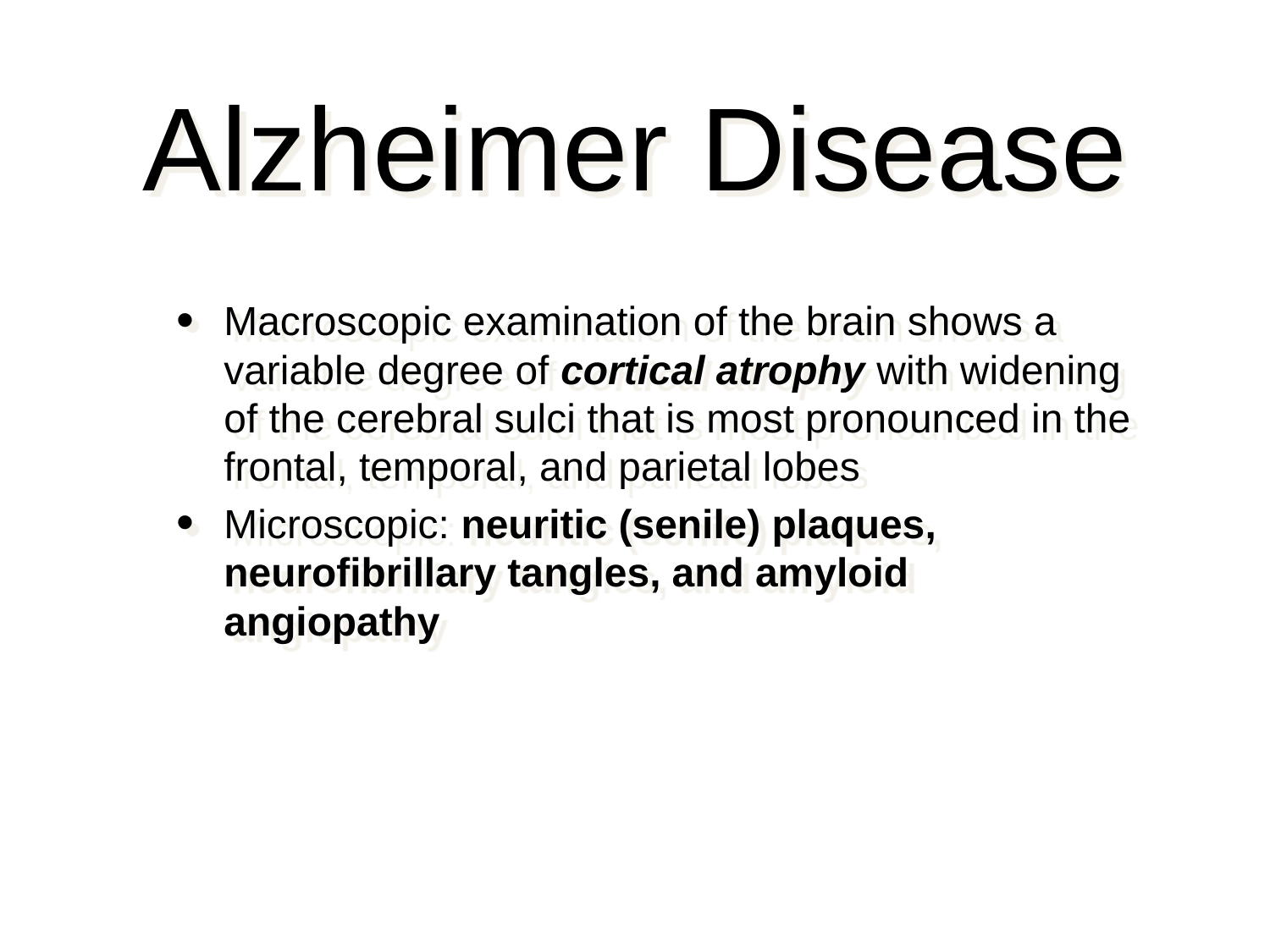

# Alzheimer Disease

Macroscopic examination of the brain shows a variable degree of cortical atrophy with widening of the cerebral sulci that is most pronounced in the frontal, temporal, and parietal lobes
Microscopic: neuritic (senile) plaques, neurofibrillary tangles, and amyloid angiopathy